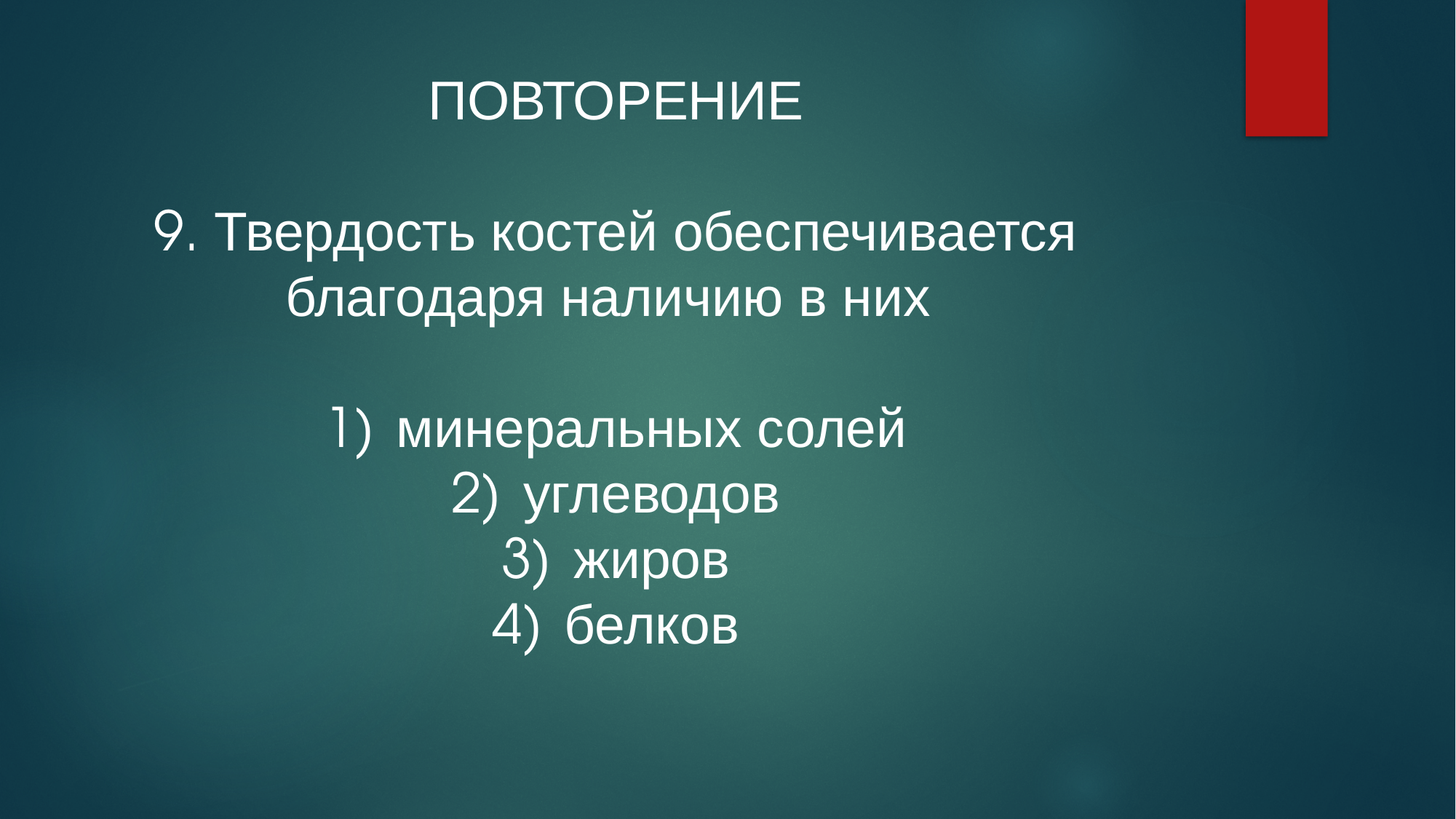

ПОВТОРЕНИЕ

9. Твердость костей обеспечивается благодаря наличию в них

1)  минеральных солей
2)  углеводов
3)  жиров
4)  белков